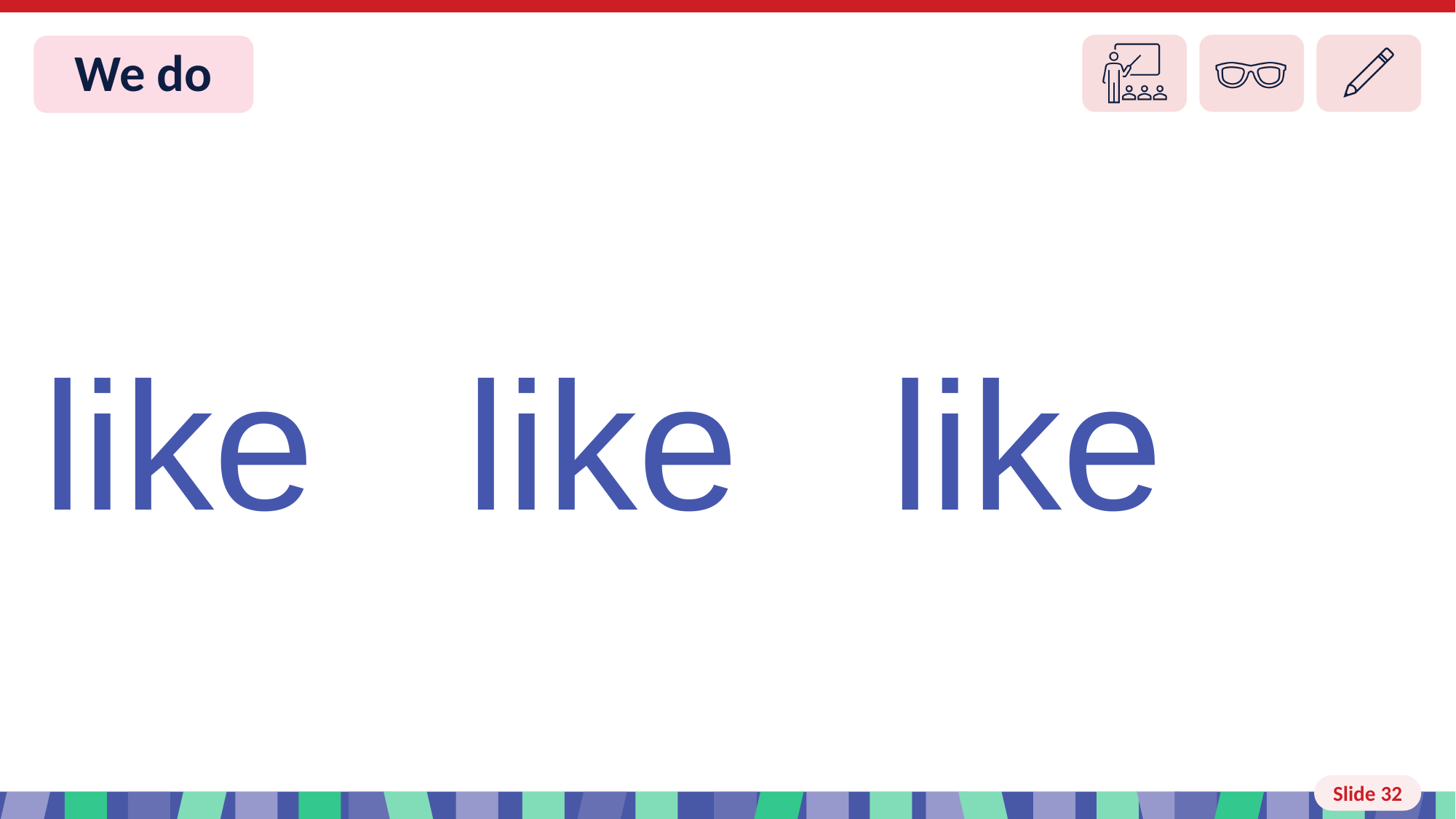

# Slide 32 We do
like   like   like